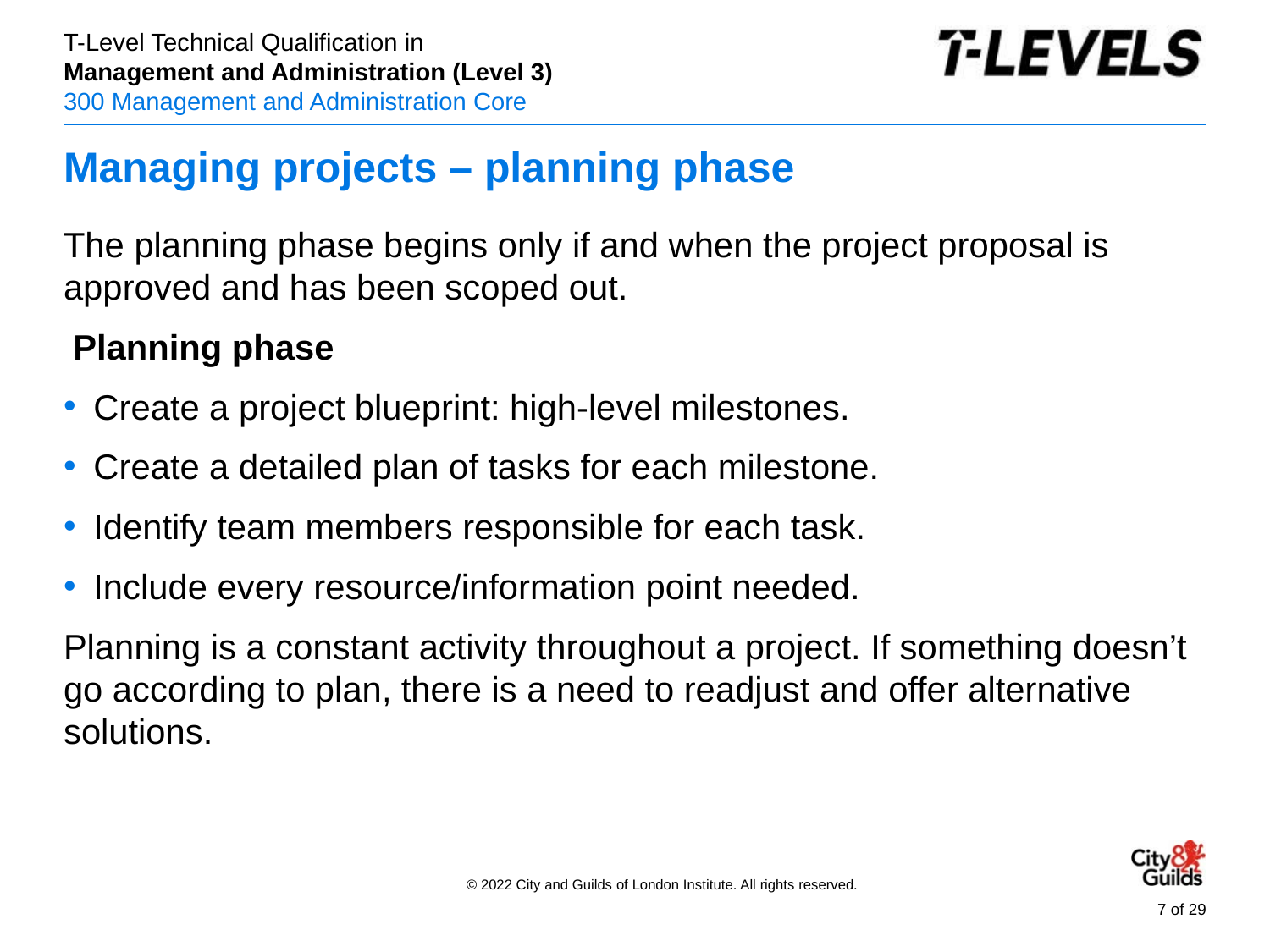

# Managing projects – planning phase
The planning phase begins only if and when the project proposal is approved and has been scoped out.
 Planning phase
Create a project blueprint: high-level milestones.
Create a detailed plan of tasks for each milestone.
Identify team members responsible for each task.
Include every resource/information point needed.
Planning is a constant activity throughout a project. If something doesn’t go according to plan, there is a need to readjust and offer alternative solutions.